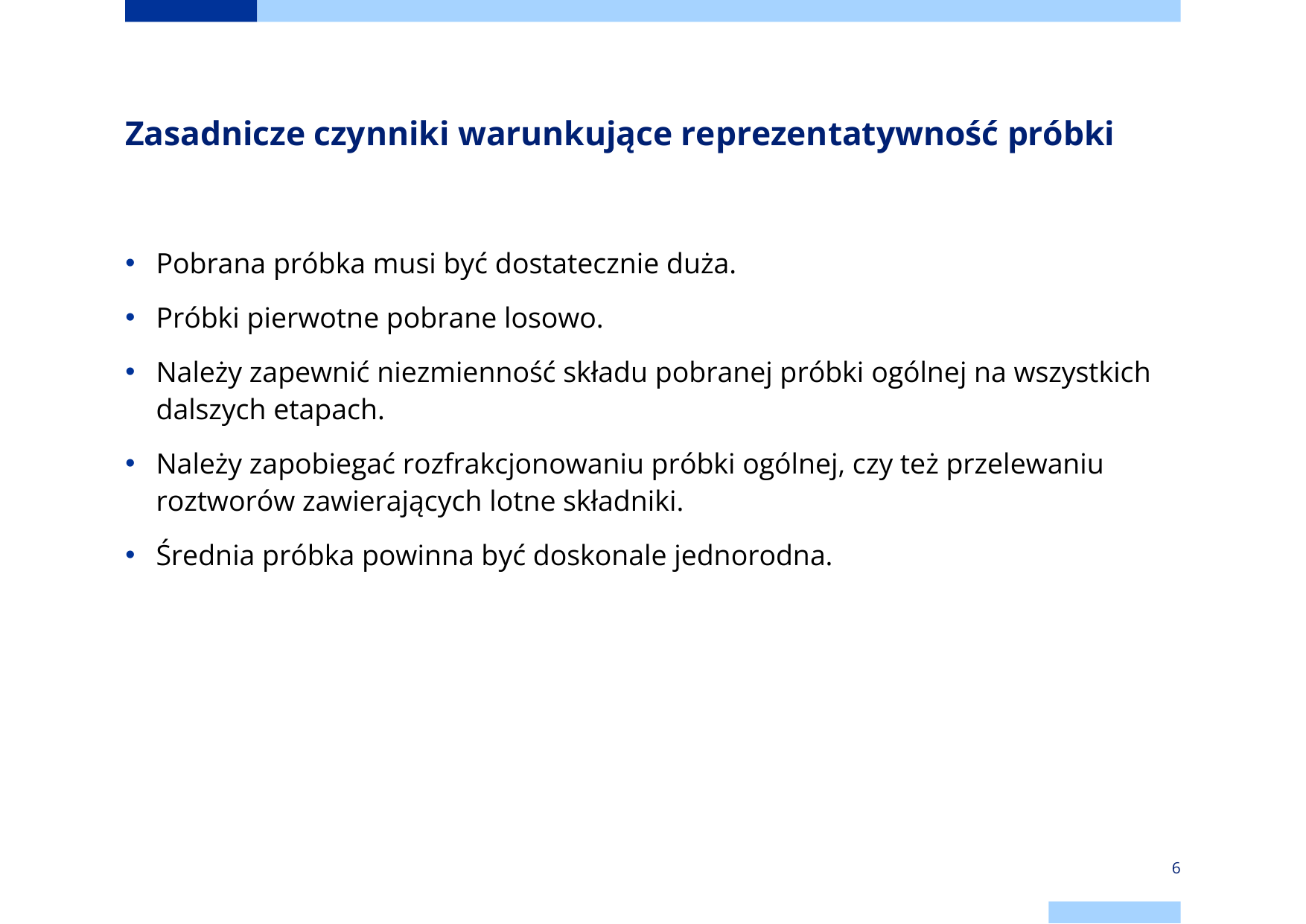

# Zasadnicze czynniki warunkujące reprezentatywność próbki
Pobrana próbka musi być dostatecznie duża.
Próbki pierwotne pobrane losowo.
Należy zapewnić niezmienność składu pobranej próbki ogólnej na wszystkich dalszych etapach.
Należy zapobiegać rozfrakcjonowaniu próbki ogólnej, czy też przelewaniu roztworów zawierających lotne składniki.
Średnia próbka powinna być doskonale jednorodna.
6